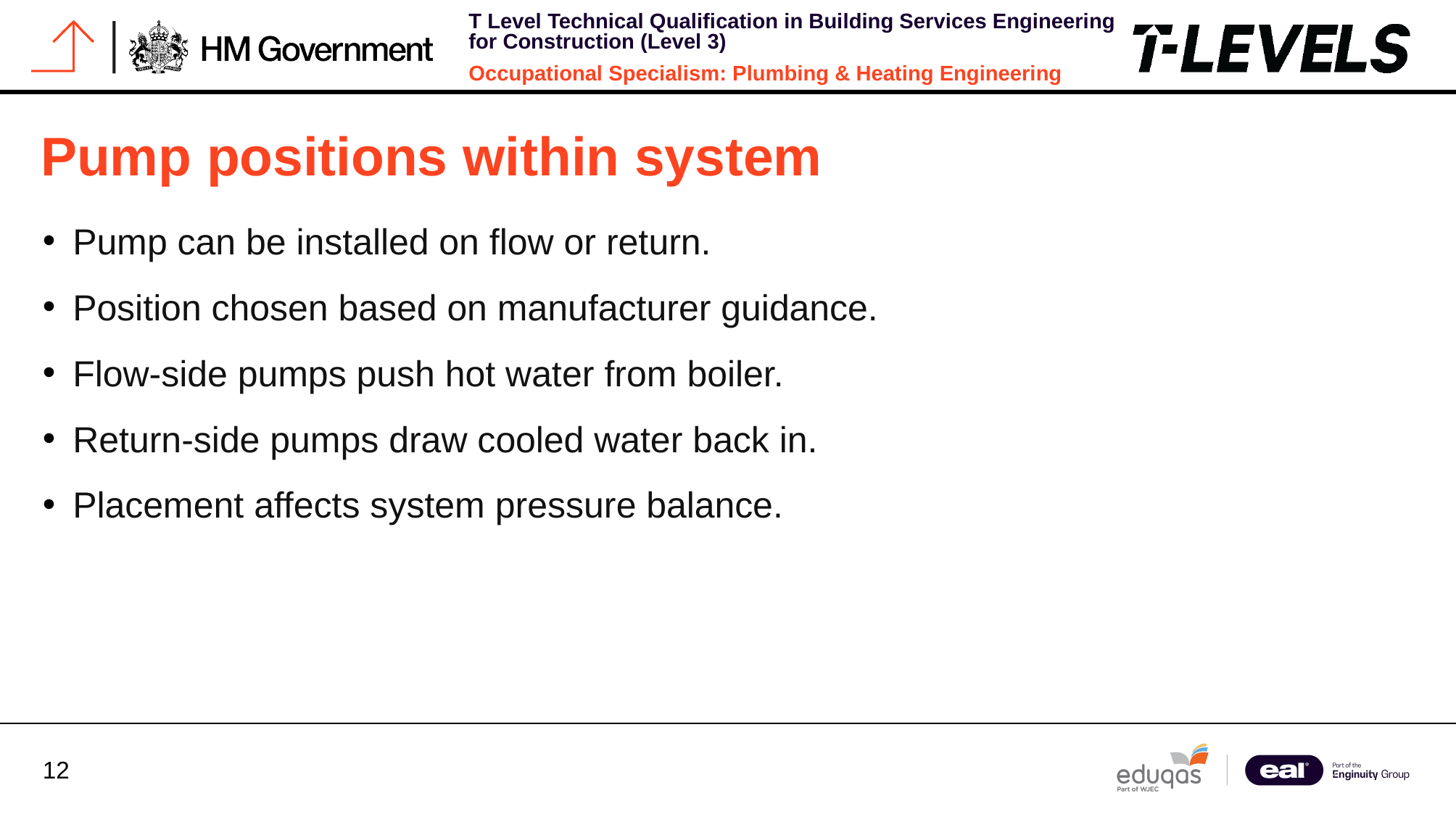

# Pump positions within system
Pump can be installed on flow or return.
Position chosen based on manufacturer guidance.
Flow-side pumps push hot water from boiler.
Return-side pumps draw cooled water back in.
Placement affects system pressure balance.